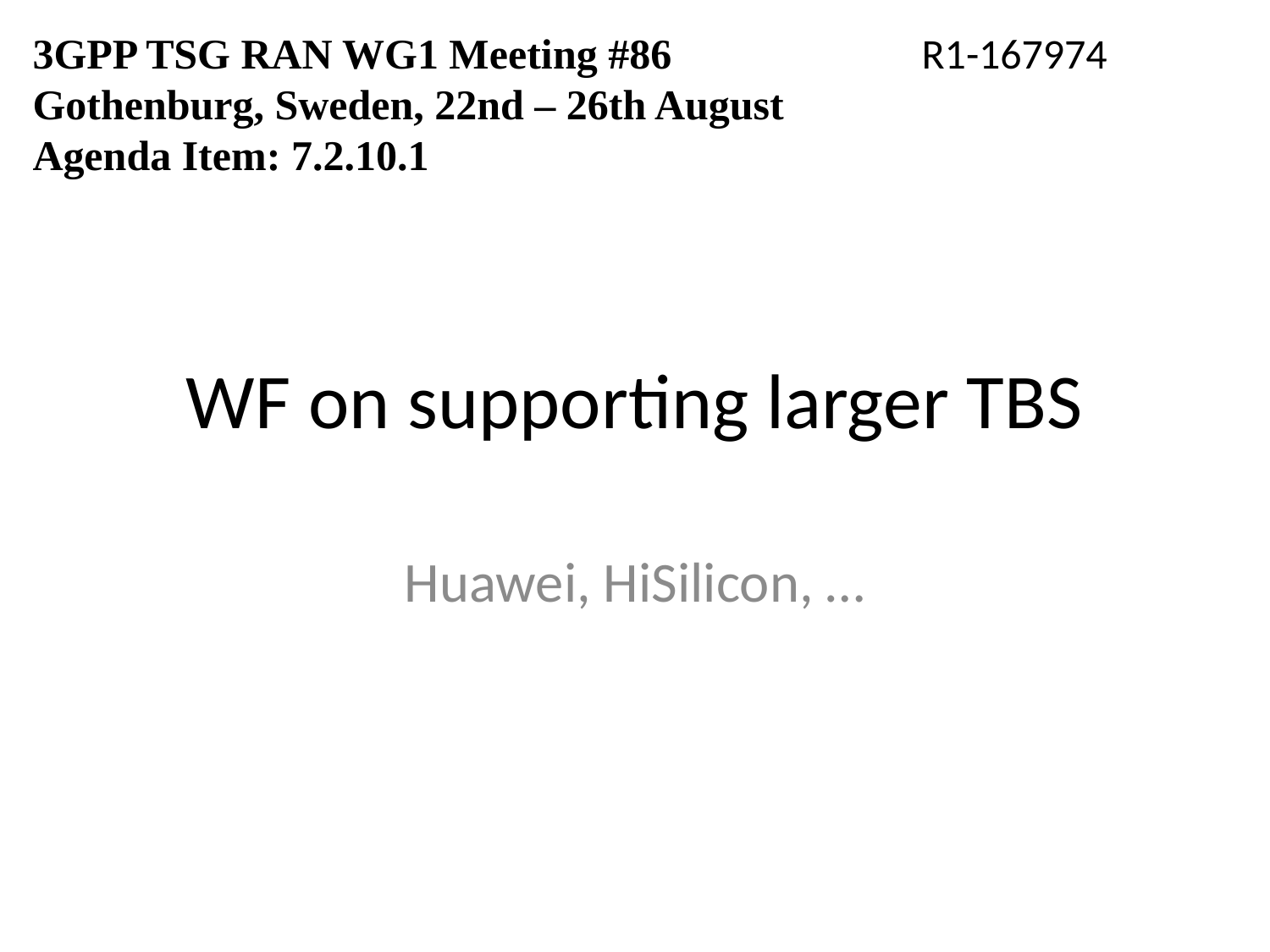

3GPP TSG RAN WG1 Meeting #86		R1-167974
Gothenburg, Sweden, 22nd – 26th August
Agenda Item: 7.2.10.1

# WF on supporting larger TBS
Huawei, HiSilicon, …